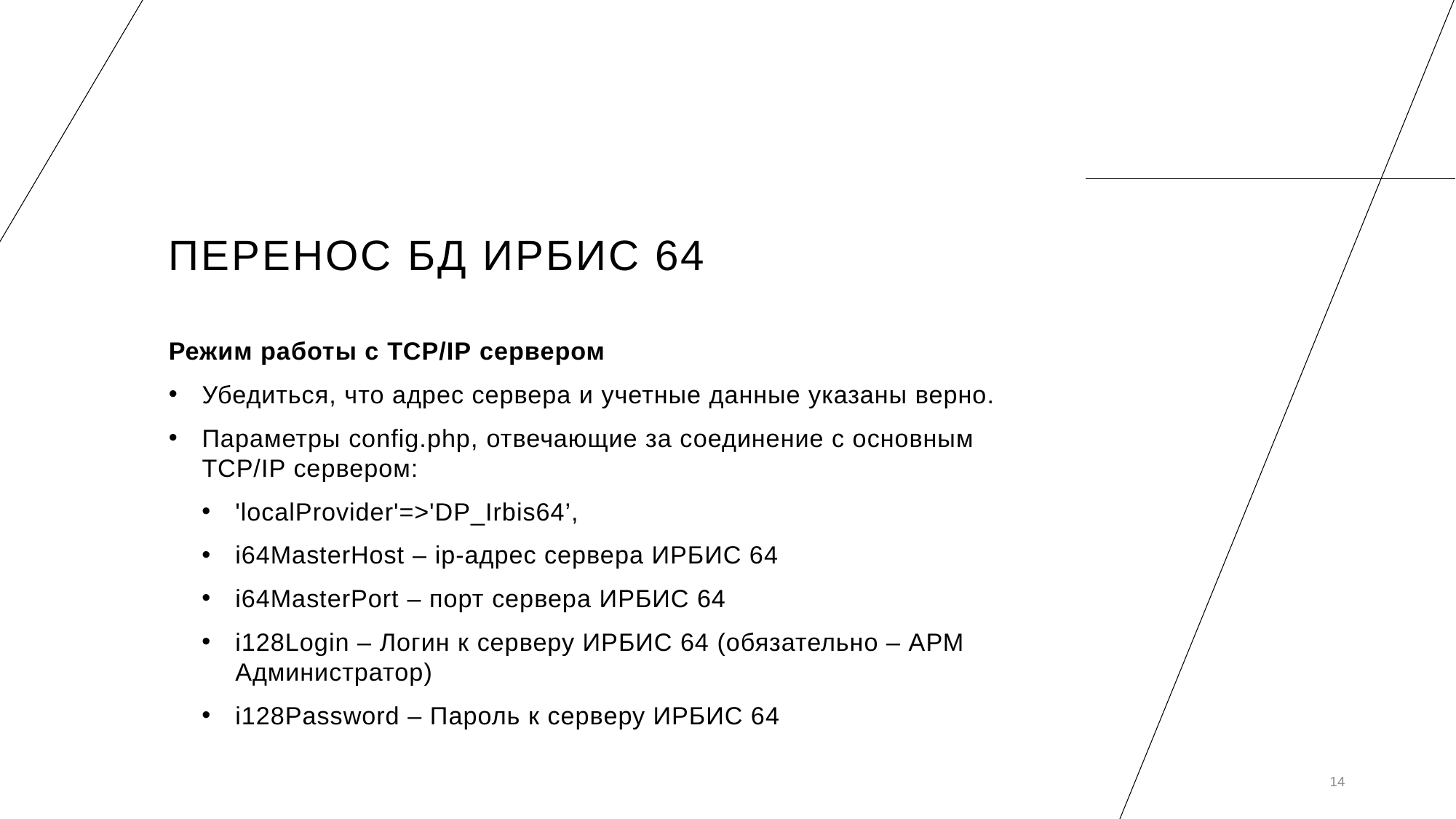

# Перенос БД ИРБИС 64
Режим работы с TCP/IP сервером
Убедиться, что адрес сервера и учетные данные указаны верно.
Параметры config.php, отвечающие за соединение с основным TCP/IP сервером:
'localProvider'=>'DP_Irbis64’,
i64MasterHost – ip-адрес сервера ИРБИС 64
i64MasterPort – порт сервера ИРБИС 64
i128Login – Логин к серверу ИРБИС 64 (обязательно – АРМ Администратор)
i128Password – Пароль к серверу ИРБИС 64
14